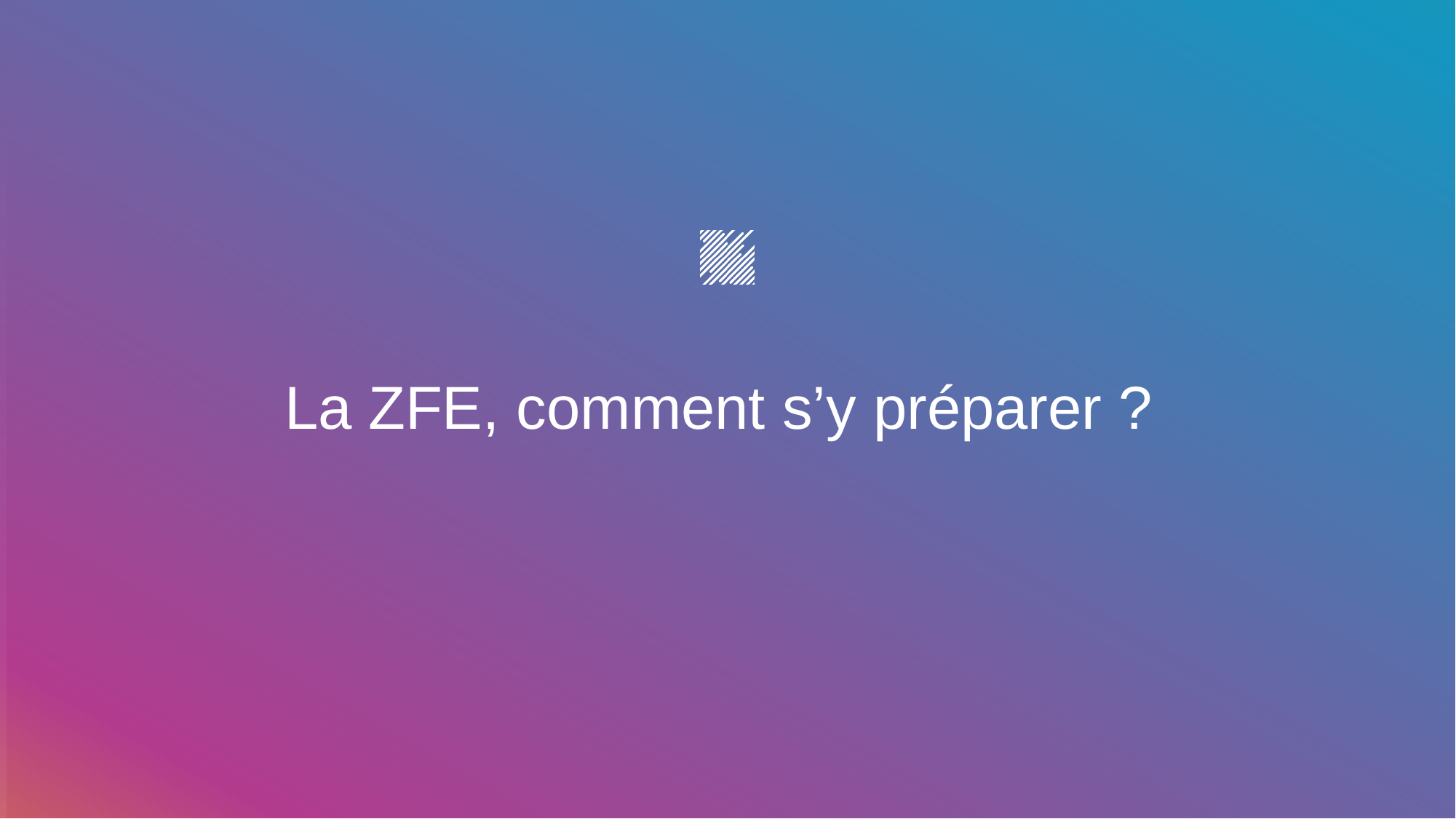

# La ZFE, comment s’y préparer ?